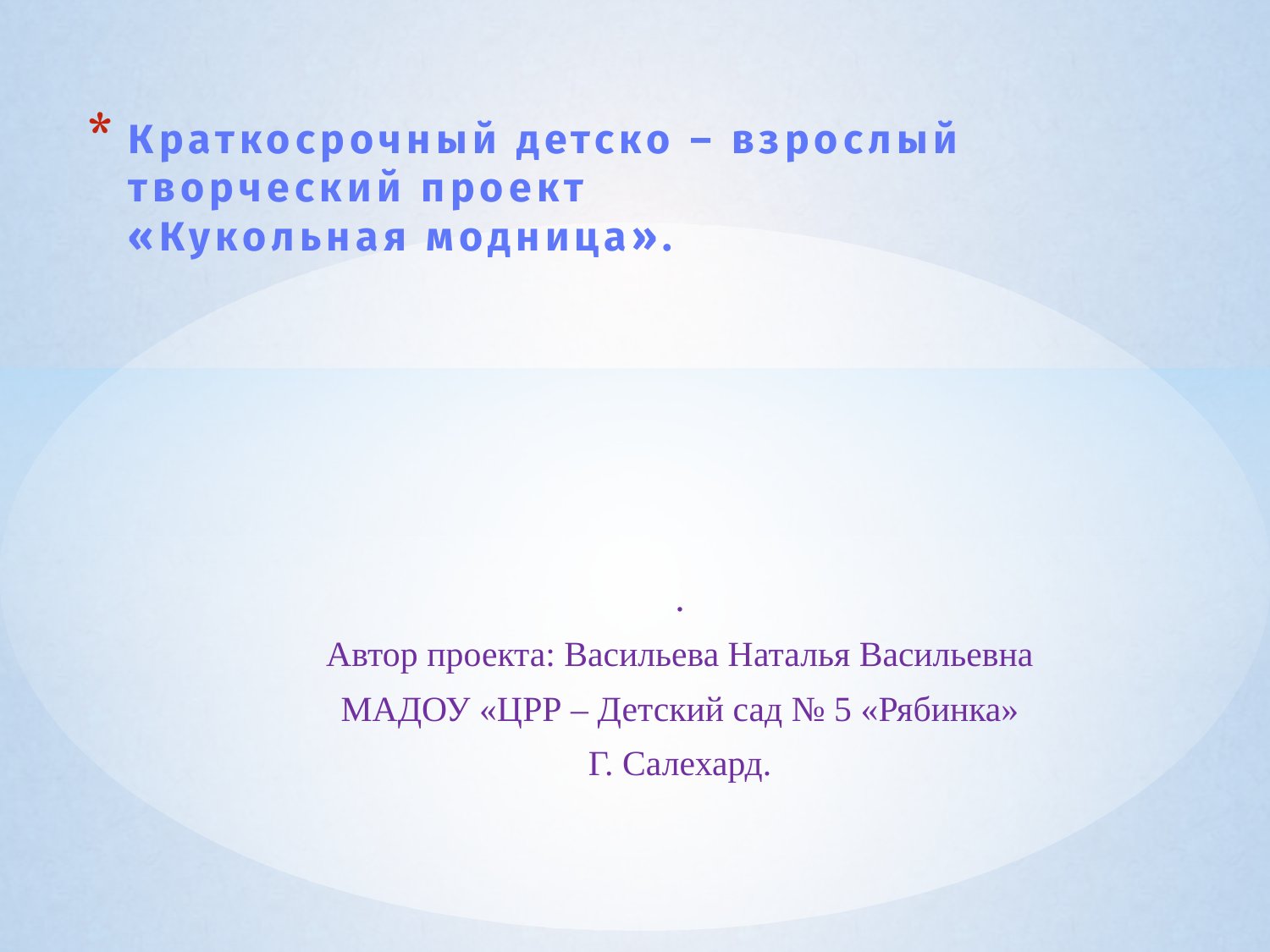

# Краткосрочный детско – взрослый творческий проект «Кукольная модница».
.
Автор проекта: Васильева Наталья Васильевна
МАДОУ «ЦРР – Детский сад № 5 «Рябинка»
Г. Салехард.